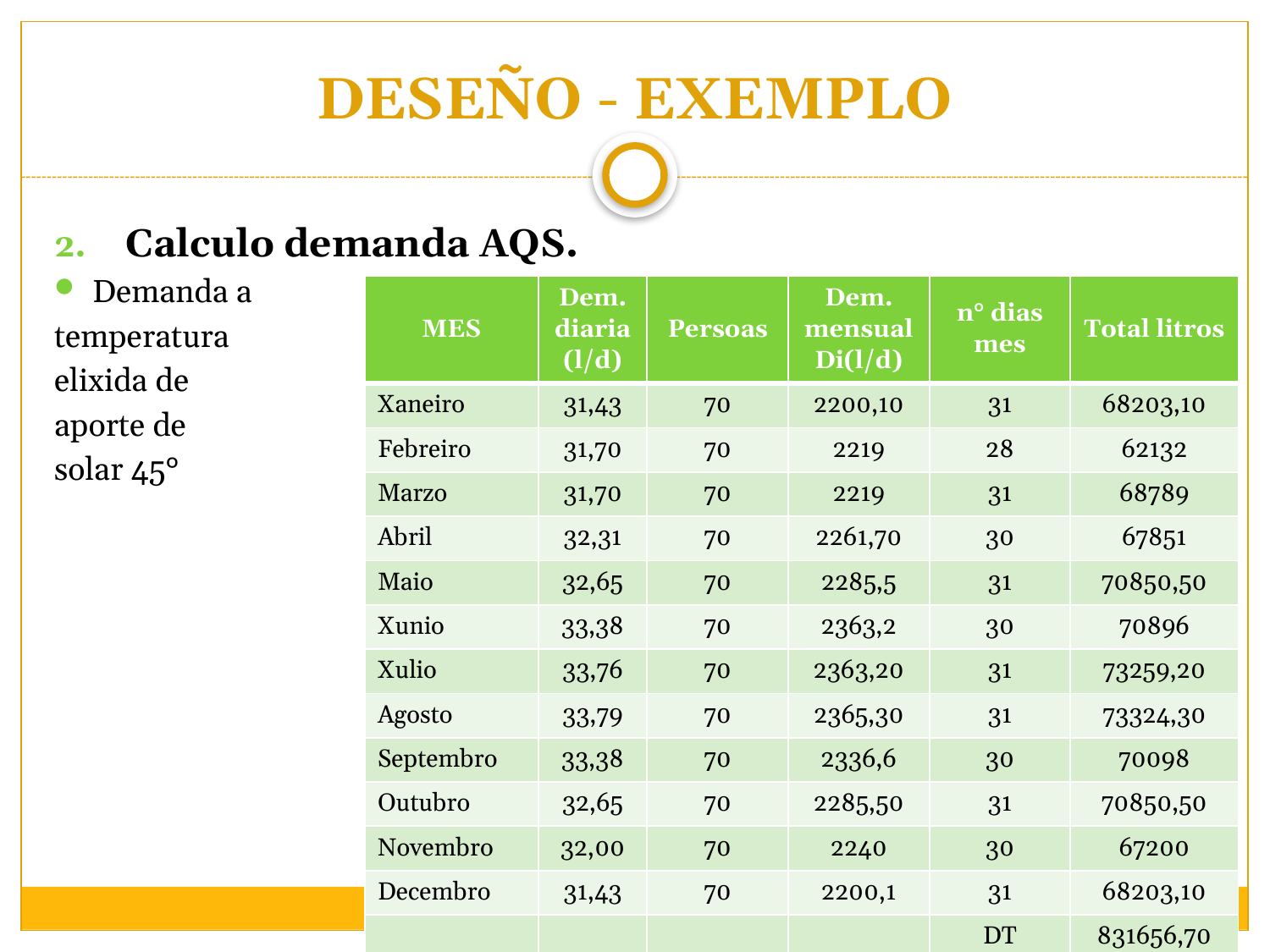

# DESEÑO - EXEMPLO
Calculo demanda AQS.
Demanda a
temperatura
elixida de
aporte de
solar 45°

| MES | Dem. diaria (l/d) | Persoas | Dem. mensual Di(l/d) | n° dias mes | Total litros |
| --- | --- | --- | --- | --- | --- |
| Xaneiro | 31,43 | 70 | 2200,10 | 31 | 68203,10 |
| Febreiro | 31,70 | 70 | 2219 | 28 | 62132 |
| Marzo | 31,70 | 70 | 2219 | 31 | 68789 |
| Abril | 32,31 | 70 | 2261,70 | 30 | 67851 |
| Maio | 32,65 | 70 | 2285,5 | 31 | 70850,50 |
| Xunio | 33,38 | 70 | 2363,2 | 30 | 70896 |
| Xulio | 33,76 | 70 | 2363,20 | 31 | 73259,20 |
| Agosto | 33,79 | 70 | 2365,30 | 31 | 73324,30 |
| Septembro | 33,38 | 70 | 2336,6 | 30 | 70098 |
| Outubro | 32,65 | 70 | 2285,50 | 31 | 70850,50 |
| Novembro | 32,00 | 70 | 2240 | 30 | 67200 |
| Decembro | 31,43 | 70 | 2200,1 | 31 | 68203,10 |
|  |  |  |  | DT | 831656,70 |